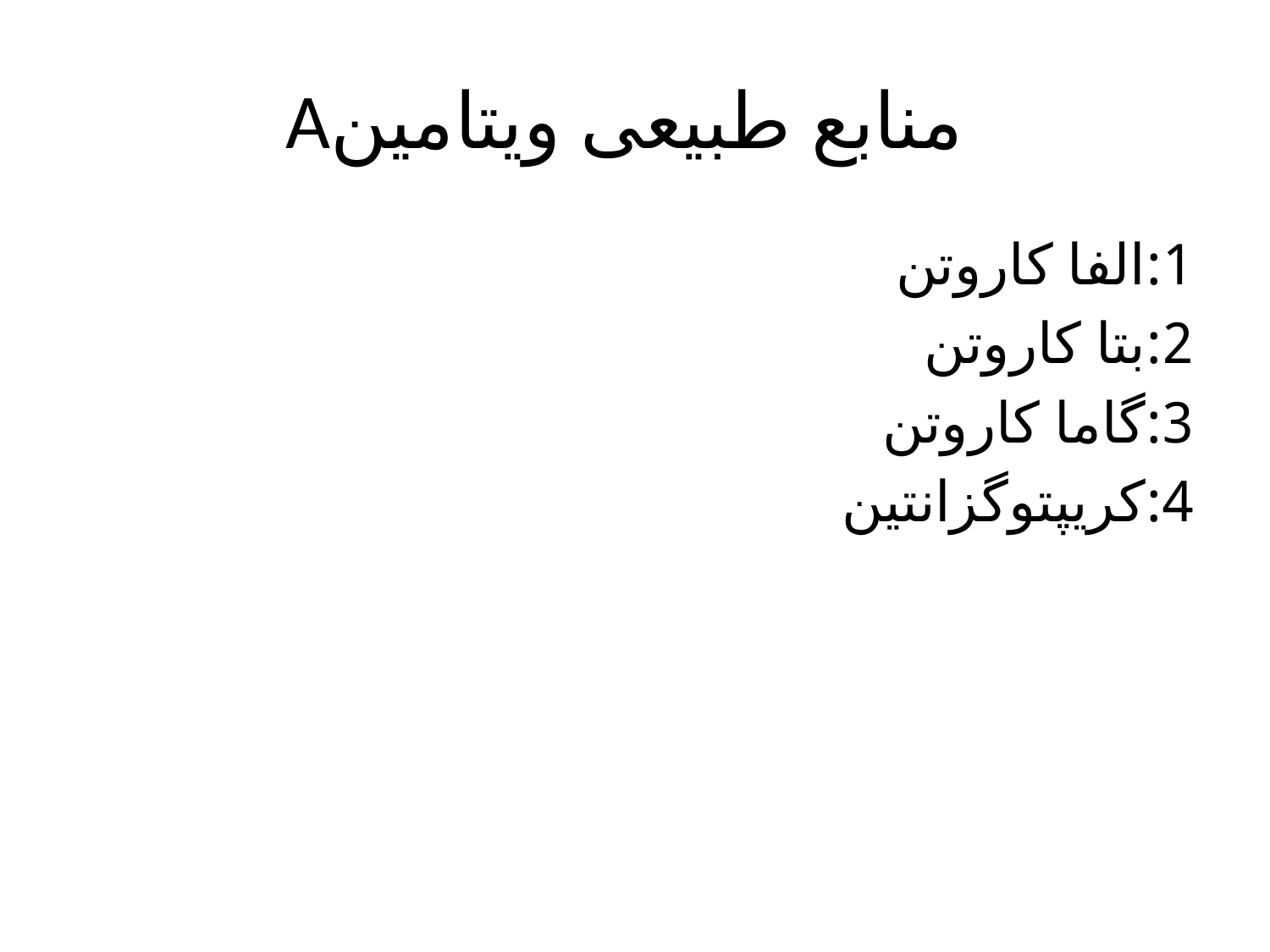

# Aمنابع طبیعی ویتامین
1:الفا کاروتن
2:بتا کاروتن
3:گاما کاروتن
4:کریپتوگزانتین